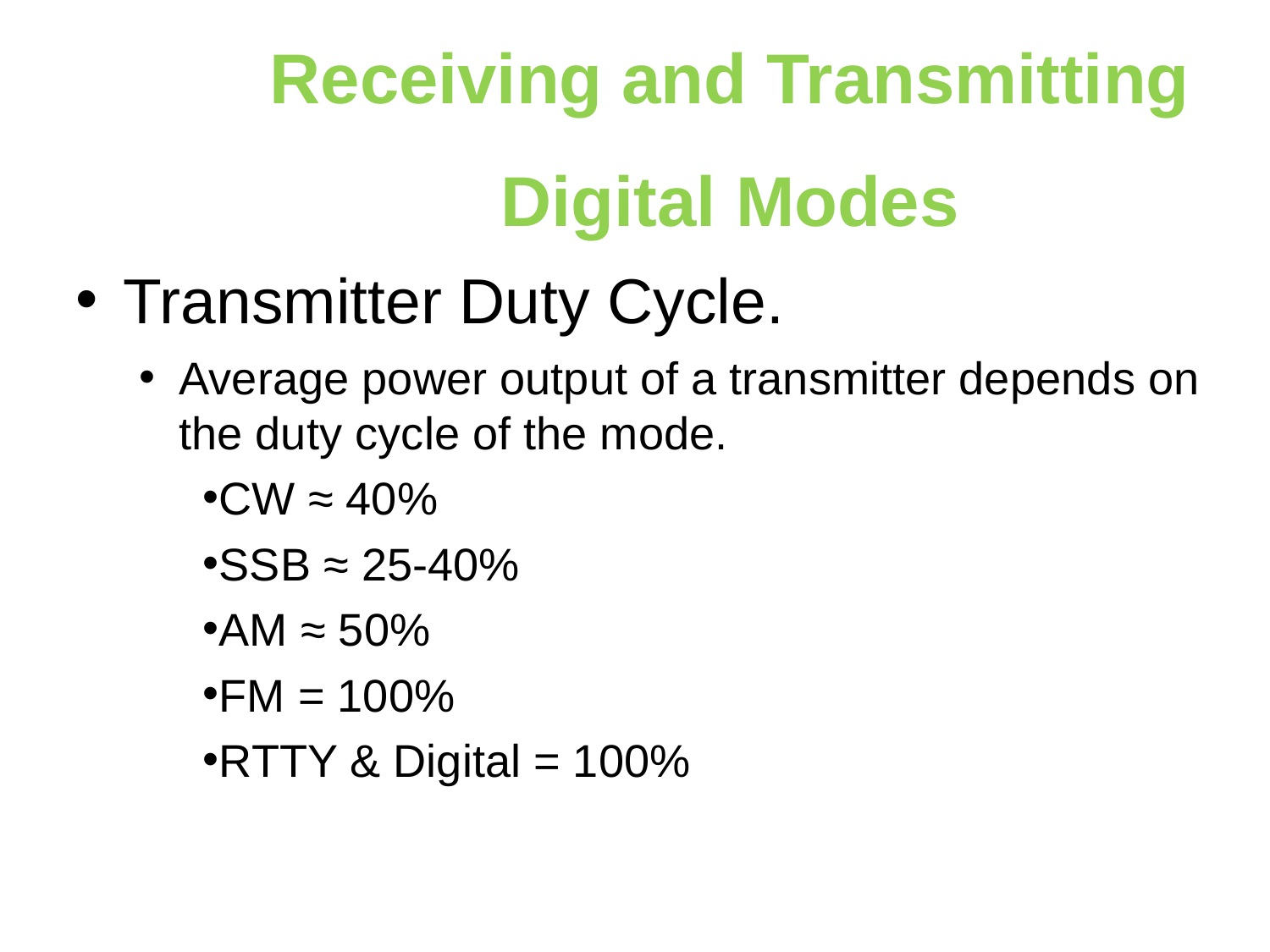

Receiving and Transmitting
Digital Modes
Transmitter Duty Cycle.
Average power output of a transmitter depends on the duty cycle of the mode.
CW ≈ 40%
SSB ≈ 25-40%
AM ≈ 50%
FM = 100%
RTTY & Digital = 100%